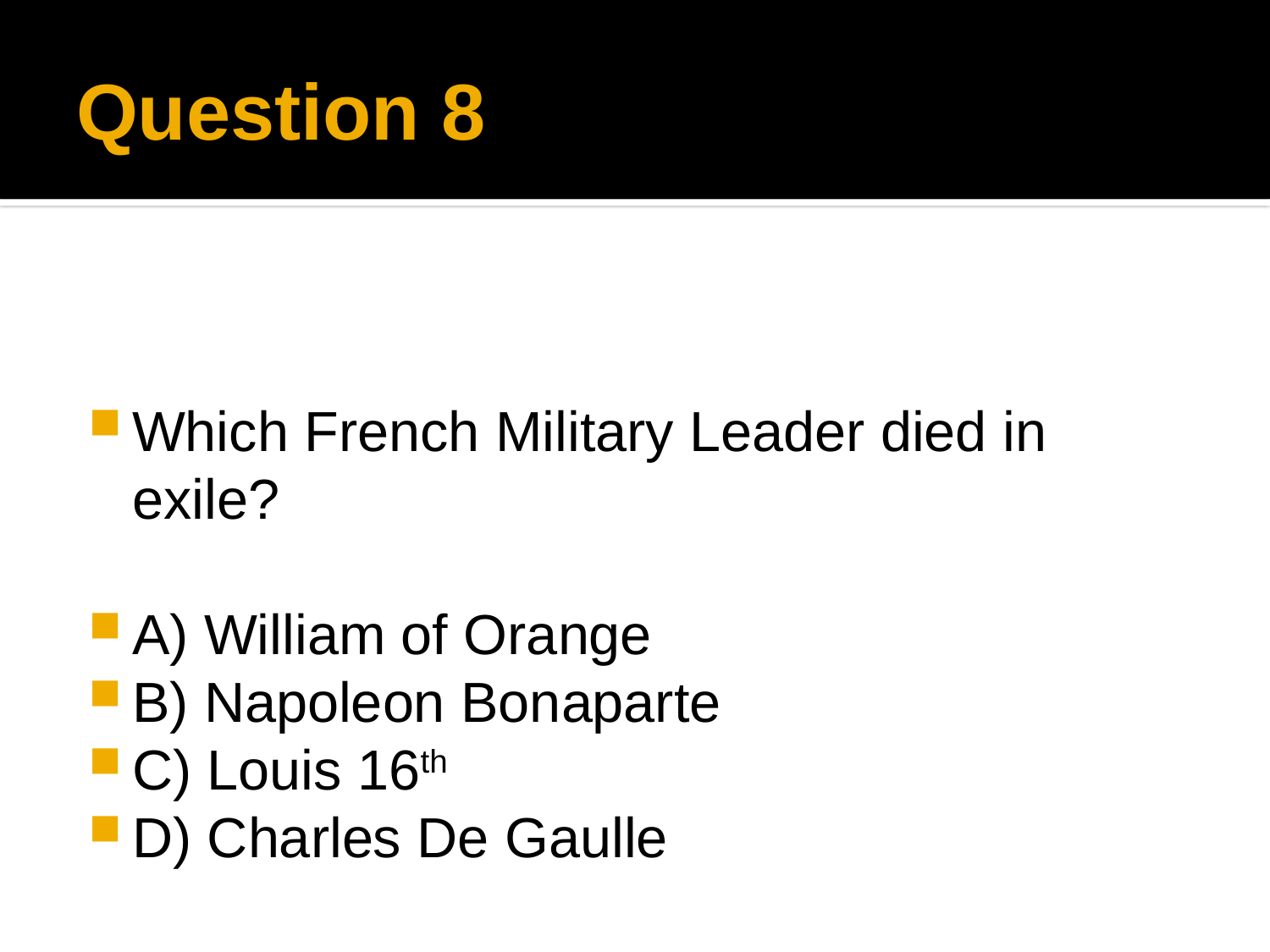

# Question 8

Which French Military Leader died in exile?

A) William of Orange
B) Napoleon Bonaparte
C) Louis 16th
D) Charles De Gaulle